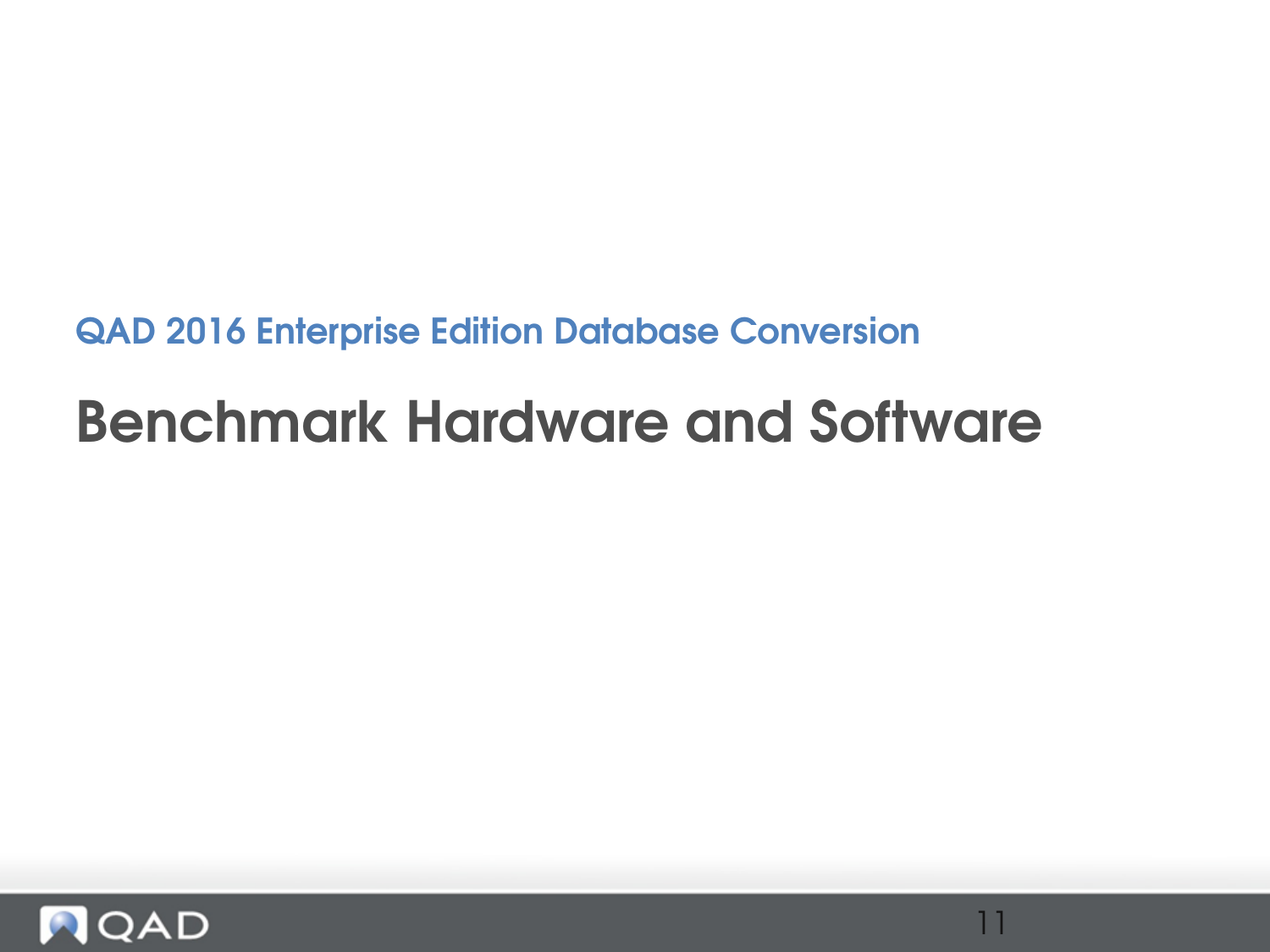

QAD 2016 Enterprise Edition Database Conversion
# Benchmark Hardware and Software

11